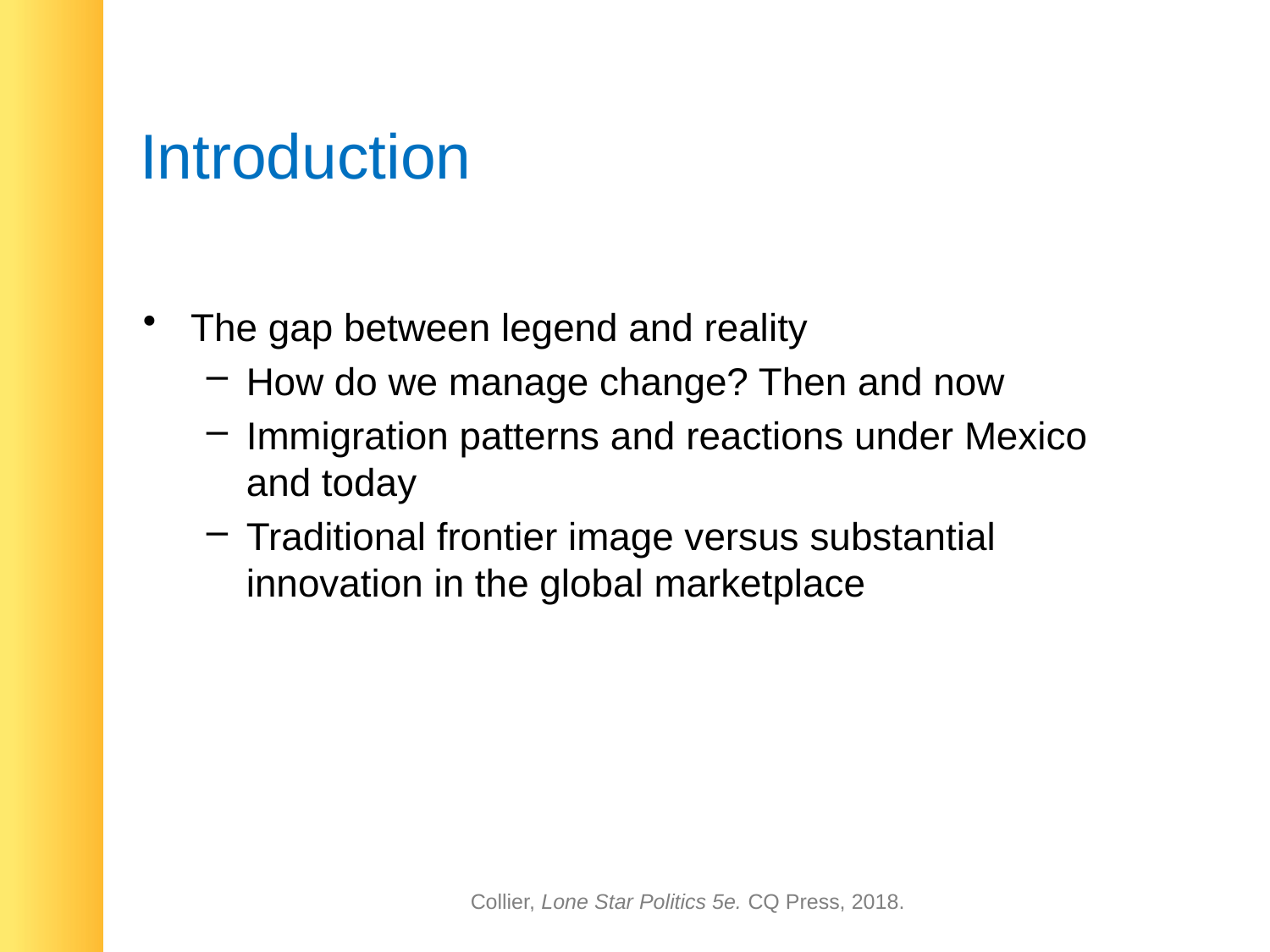

# Introduction
The gap between legend and reality
How do we manage change? Then and now
Immigration patterns and reactions under Mexico and today
Traditional frontier image versus substantial innovation in the global marketplace
Collier, Lone Star Politics 5e. CQ Press, 2018.